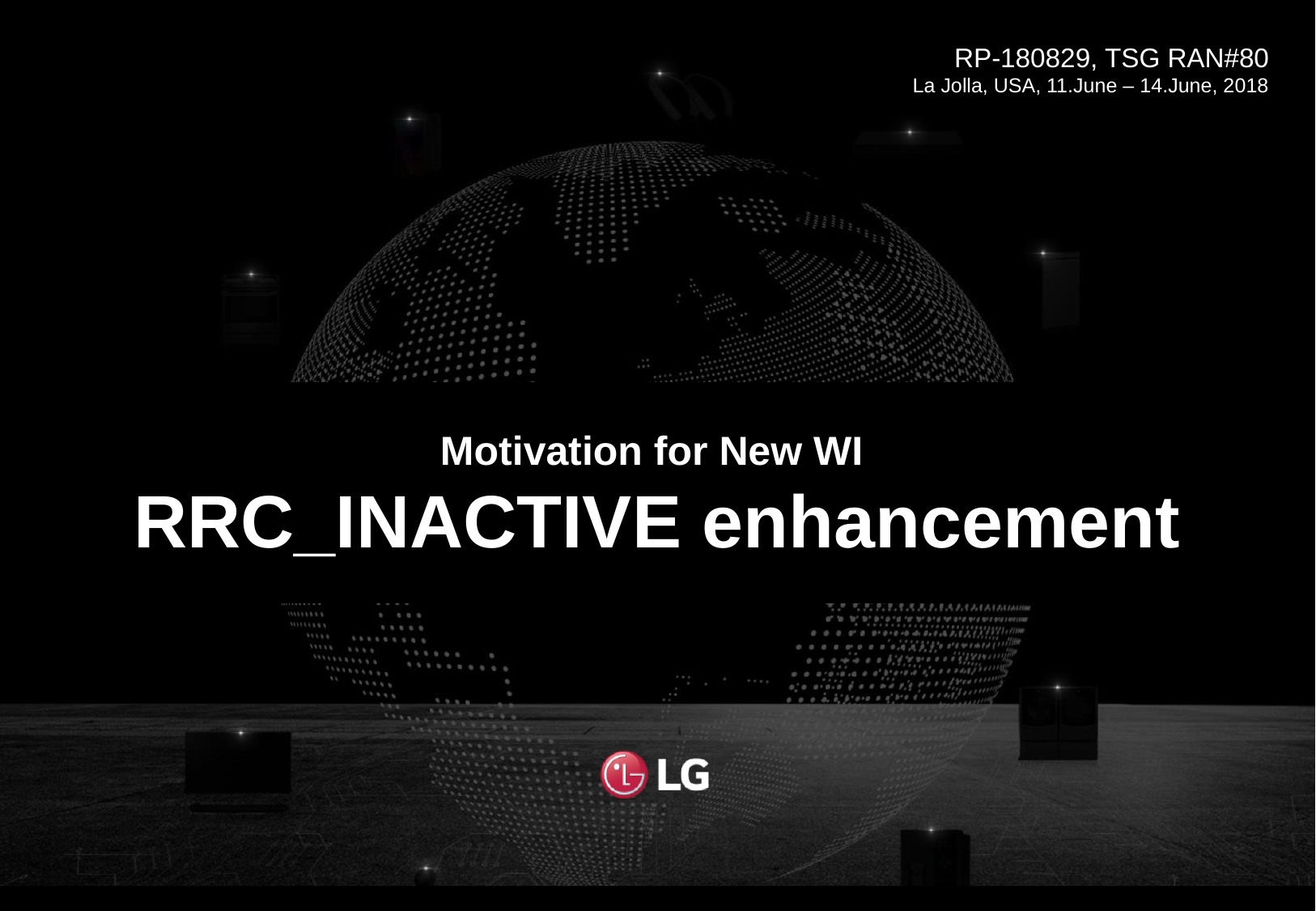

# Motivation for New WI RRC_INACTIVE enhancement